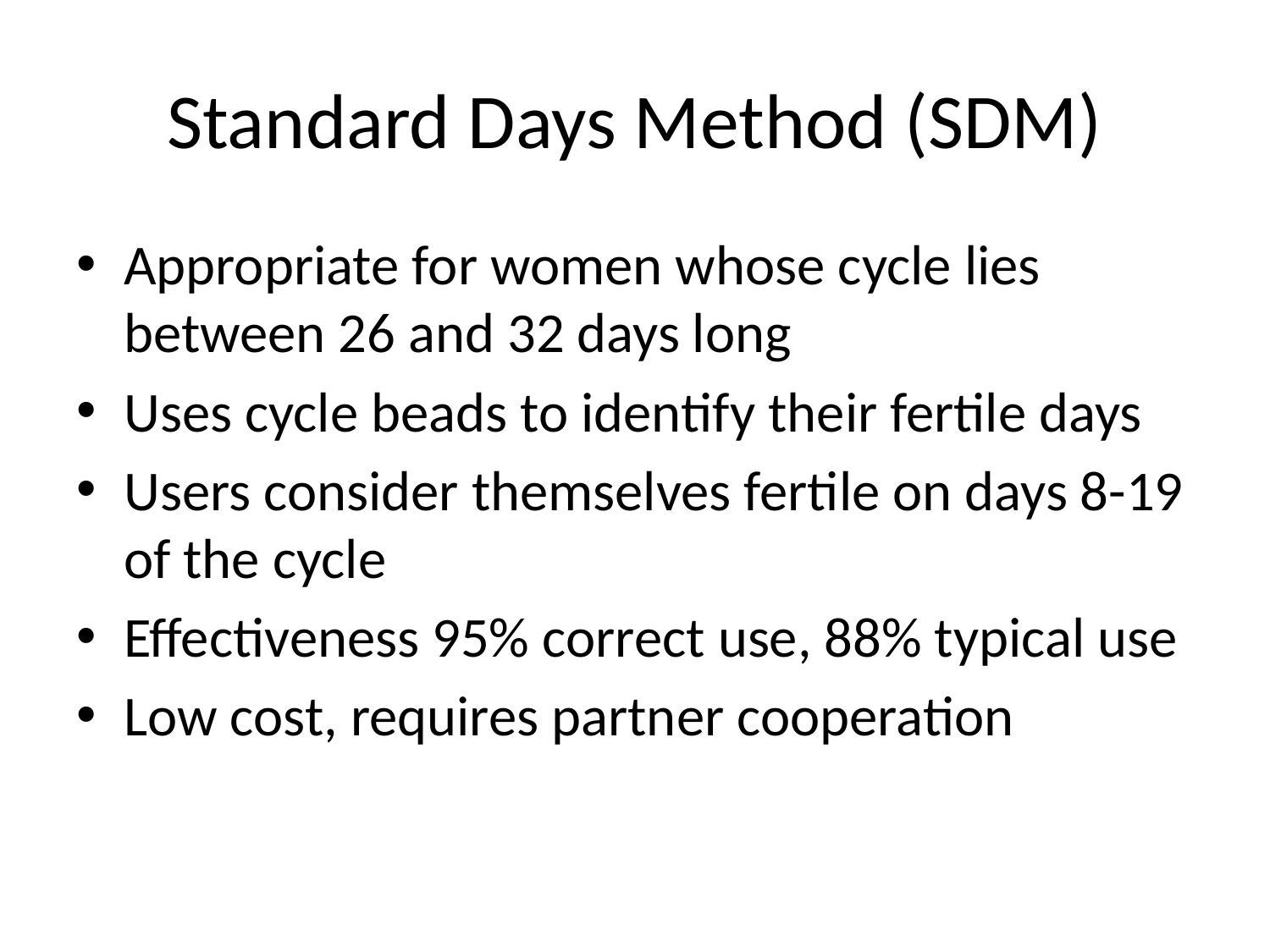

# Standard Days Method (SDM)
Appropriate for women whose cycle lies between 26 and 32 days long
Uses cycle beads to identify their fertile days
Users consider themselves fertile on days 8-19 of the cycle
Effectiveness 95% correct use, 88% typical use
Low cost, requires partner cooperation